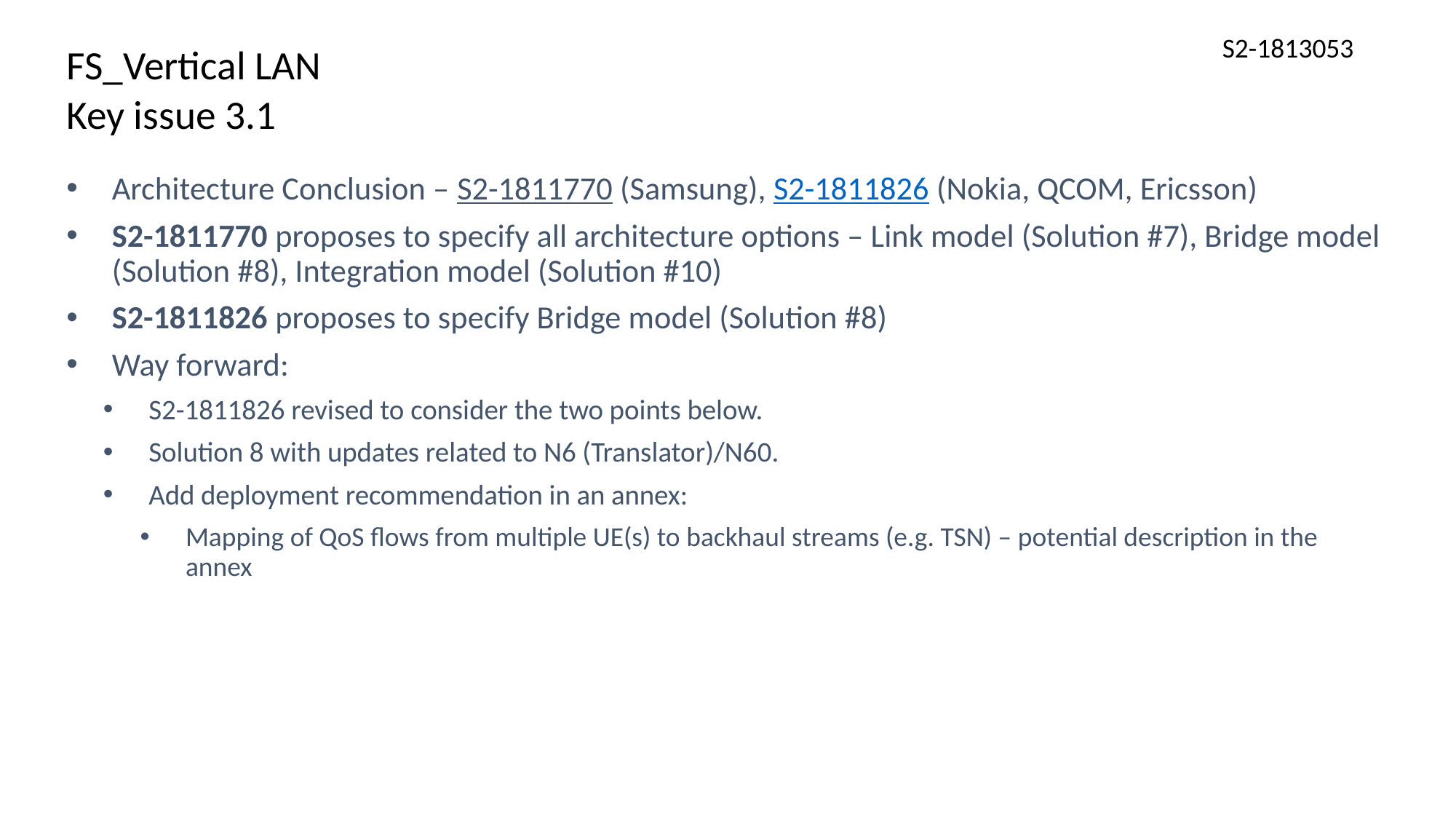

S2-1813053
FS_Vertical LAN
Key issue 3.1
Architecture Conclusion – S2-1811770 (Samsung), S2-1811826 (Nokia, QCOM, Ericsson)
S2-1811770 proposes to specify all architecture options – Link model (Solution #7), Bridge model (Solution #8), Integration model (Solution #10)
S2-1811826 proposes to specify Bridge model (Solution #8)
Way forward:
S2-1811826 revised to consider the two points below.
Solution 8 with updates related to N6 (Translator)/N60.
Add deployment recommendation in an annex:
Mapping of QoS flows from multiple UE(s) to backhaul streams (e.g. TSN) – potential description in the annex